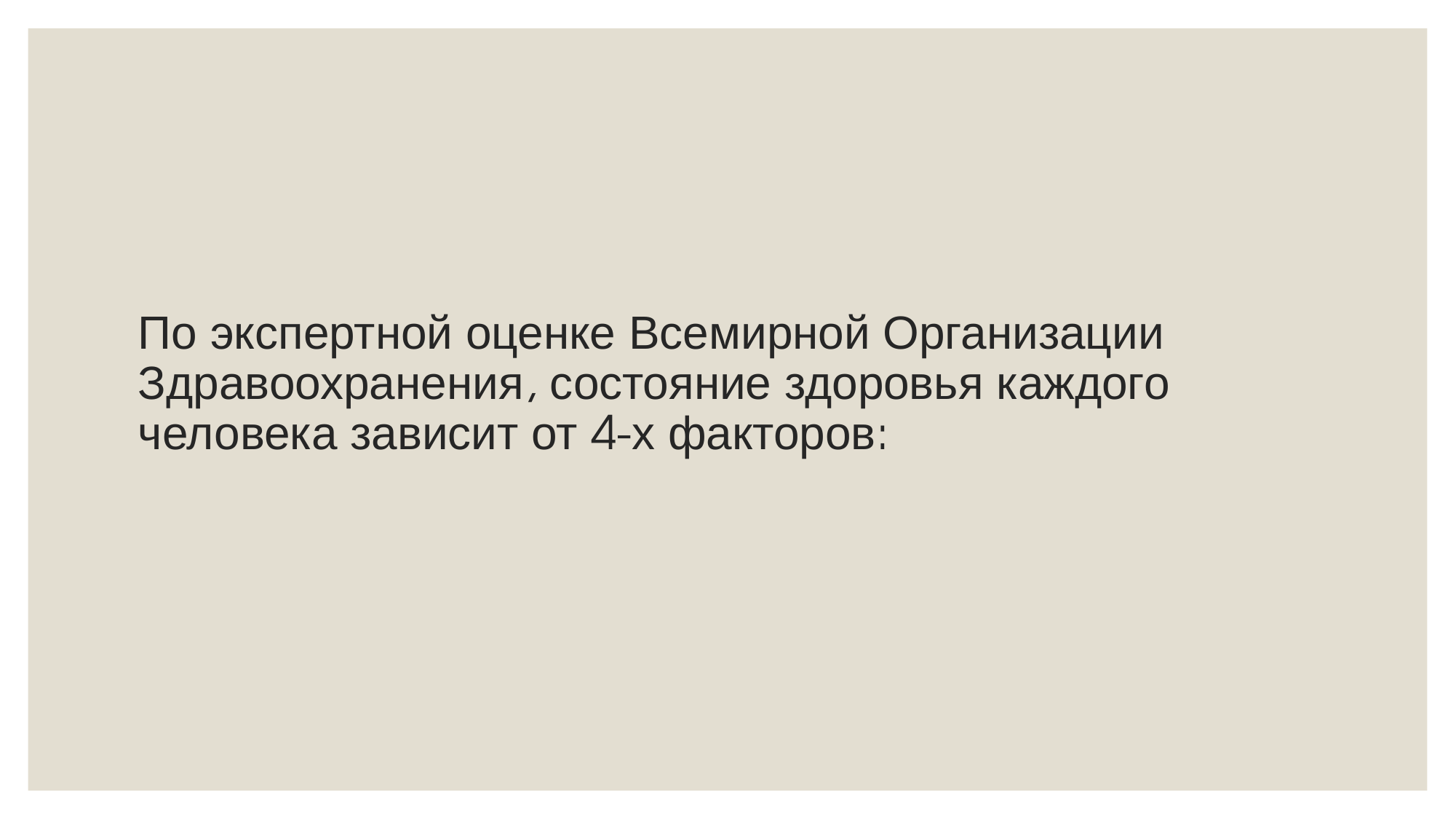

# По экспертной оценке Всемирной Организации Здравоохранения, состояние здоровья каждого человека зависит от 4-х факторов: